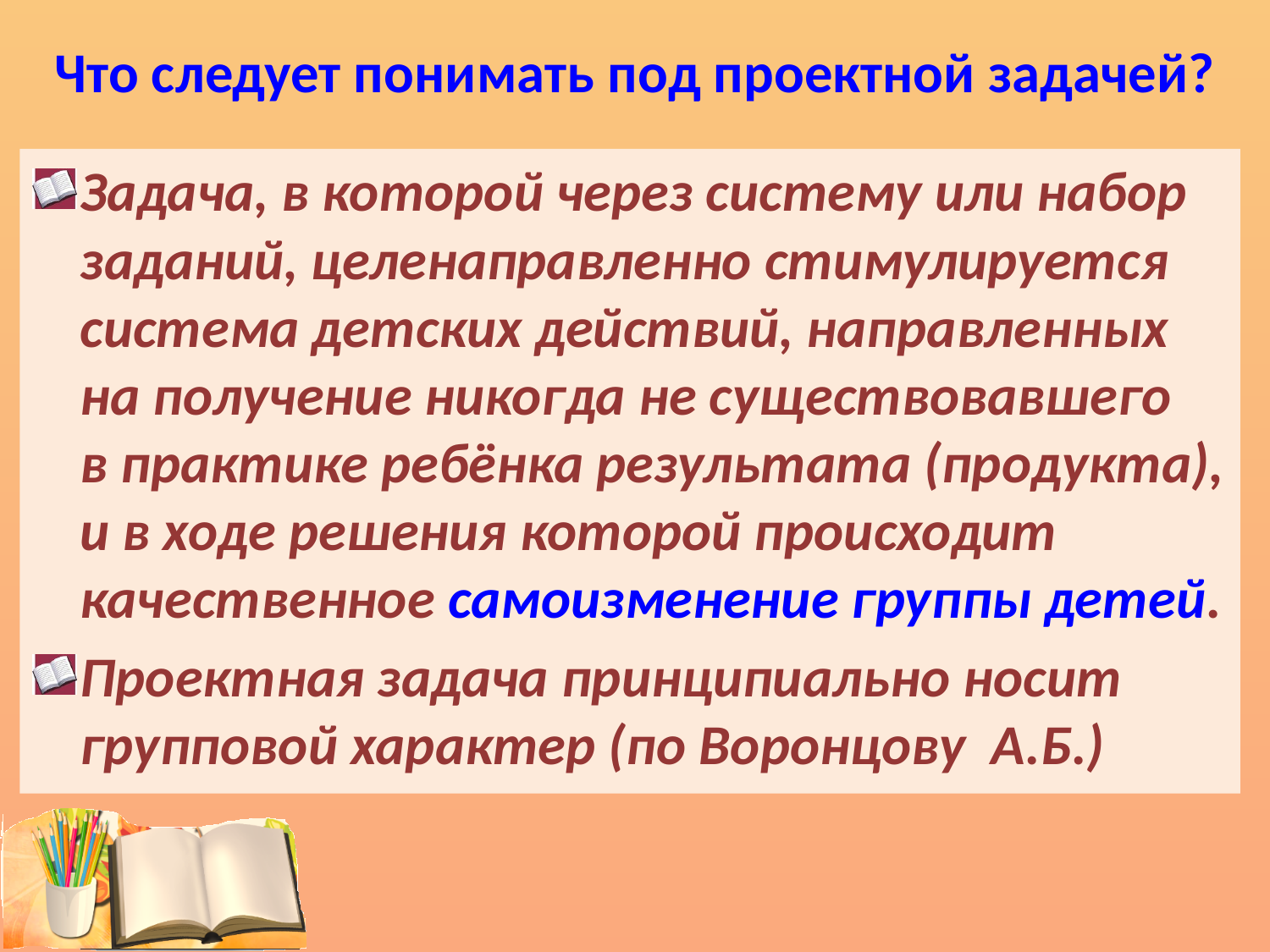

# Что следует понимать под проектной задачей?
Задача, в которой через систему или набор заданий, целенаправленно стимулируется система детских действий, направленных на получение никогда не существовавшего   в практике ребёнка результата (продукта), и в ходе решения которой происходит качественное самоизменение группы детей.
Проектная задача принципиально носит групповой характер (по Воронцову  А.Б.)